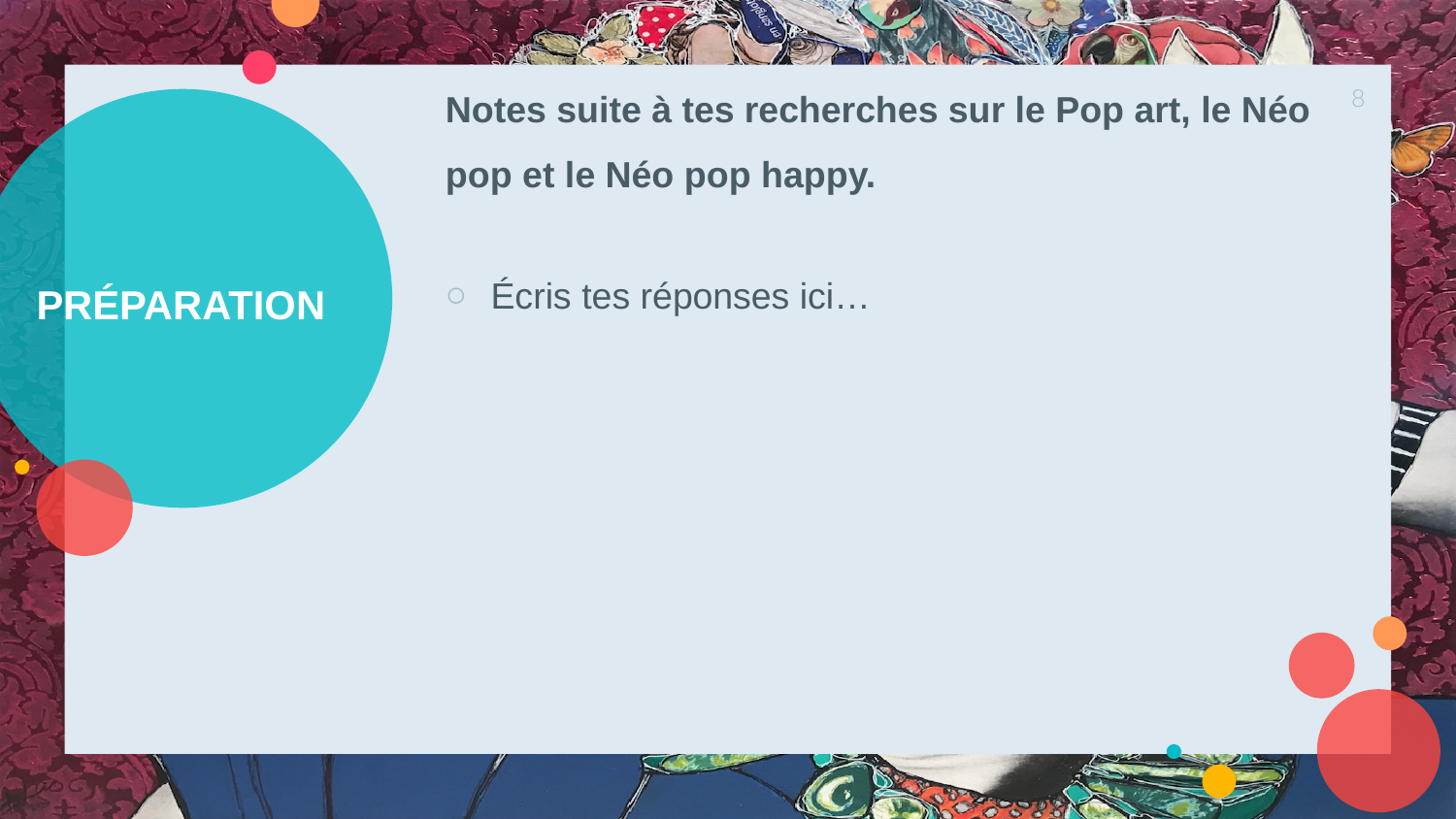

Notes suite à tes recherches sur le Pop art, le Néo pop et le Néo pop happy.

8
Écris tes réponses ici…
# PRÉPARATION